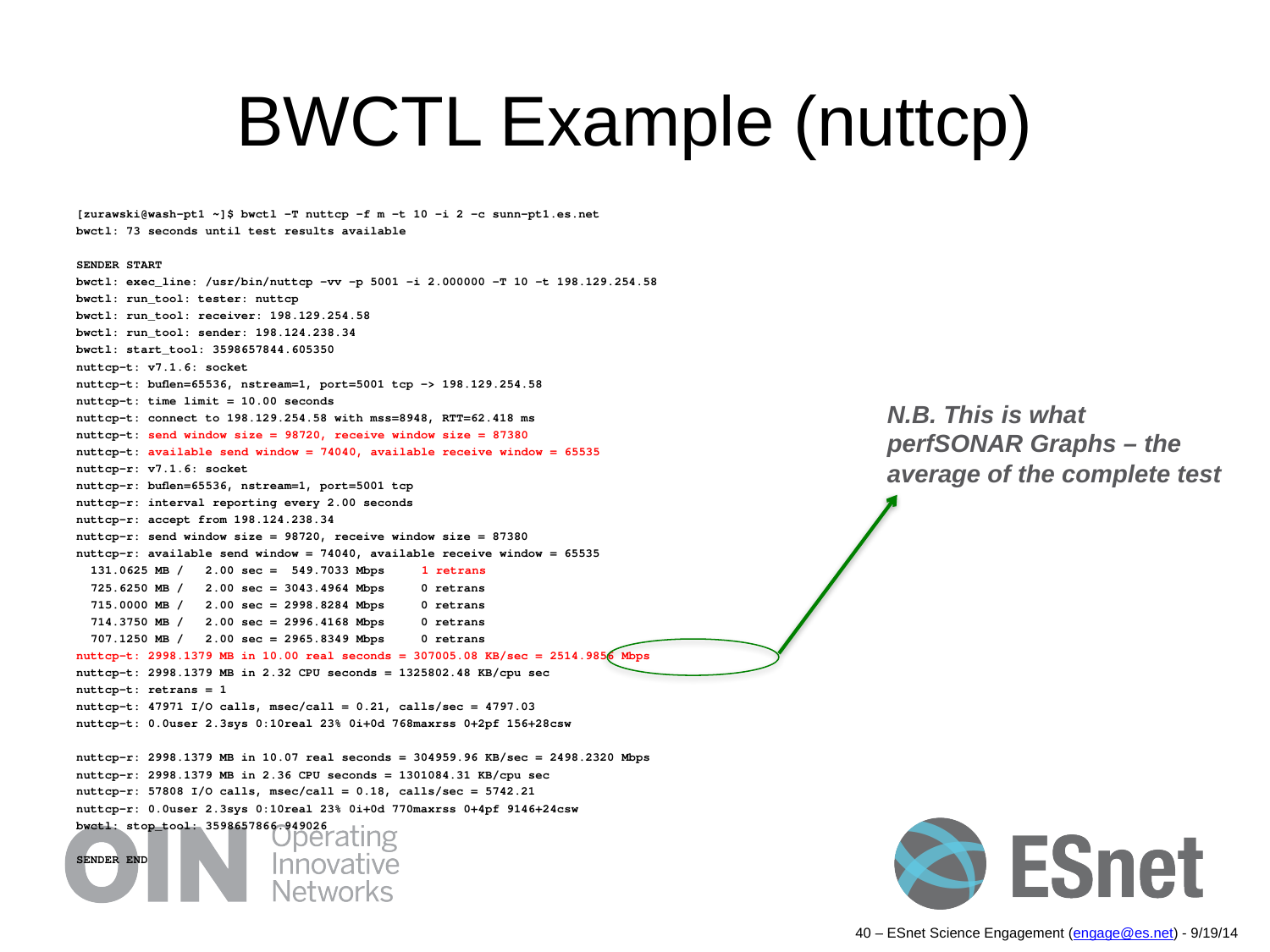

# BWCTL Example (nuttcp)
[zurawski@wash-pt1 ~]$ bwctl -T nuttcp -f m -t 10 -i 2 -c sunn-pt1.es.net
bwctl: 73 seconds until test results available

SENDER START
bwctl: exec_line: /usr/bin/nuttcp -vv -p 5001 -i 2.000000 -T 10 -t 198.129.254.58
bwctl: run_tool: tester: nuttcp
bwctl: run_tool: receiver: 198.129.254.58
bwctl: run_tool: sender: 198.124.238.34
bwctl: start_tool: 3598657844.605350
nuttcp-t: v7.1.6: socket
nuttcp-t: buflen=65536, nstream=1, port=5001 tcp -> 198.129.254.58
nuttcp-t: time limit = 10.00 seconds
nuttcp-t: connect to 198.129.254.58 with mss=8948, RTT=62.418 ms
nuttcp-t: send window size = 98720, receive window size = 87380
nuttcp-t: available send window = 74040, available receive window = 65535
nuttcp-r: v7.1.6: socket
nuttcp-r: buflen=65536, nstream=1, port=5001 tcp
nuttcp-r: interval reporting every 2.00 seconds
nuttcp-r: accept from 198.124.238.34
nuttcp-r: send window size = 98720, receive window size = 87380
nuttcp-r: available send window = 74040, available receive window = 65535
  131.0625 MB /   2.00 sec =  549.7033 Mbps     1 retrans
  725.6250 MB /   2.00 sec = 3043.4964 Mbps     0 retrans
  715.0000 MB /   2.00 sec = 2998.8284 Mbps     0 retrans
  714.3750 MB /   2.00 sec = 2996.4168 Mbps     0 retrans
  707.1250 MB /   2.00 sec = 2965.8349 Mbps     0 retrans
nuttcp-t: 2998.1379 MB in 10.00 real seconds = 307005.08 KB/sec = 2514.9856 Mbps
nuttcp-t: 2998.1379 MB in 2.32 CPU seconds = 1325802.48 KB/cpu sec
nuttcp-t: retrans = 1
nuttcp-t: 47971 I/O calls, msec/call = 0.21, calls/sec = 4797.03
nuttcp-t: 0.0user 2.3sys 0:10real 23% 0i+0d 768maxrss 0+2pf 156+28csw

nuttcp-r: 2998.1379 MB in 10.07 real seconds = 304959.96 KB/sec = 2498.2320 Mbps
nuttcp-r: 2998.1379 MB in 2.36 CPU seconds = 1301084.31 KB/cpu sec
nuttcp-r: 57808 I/O calls, msec/call = 0.18, calls/sec = 5742.21
nuttcp-r: 0.0user 2.3sys 0:10real 23% 0i+0d 770maxrss 0+4pf 9146+24csw
bwctl: stop_tool: 3598657866.949026

SENDER END
	N.B. This is what perfSONAR Graphs – the average of the complete test

40 – ESnet Science Engagement (engage@es.net) - 9/19/14